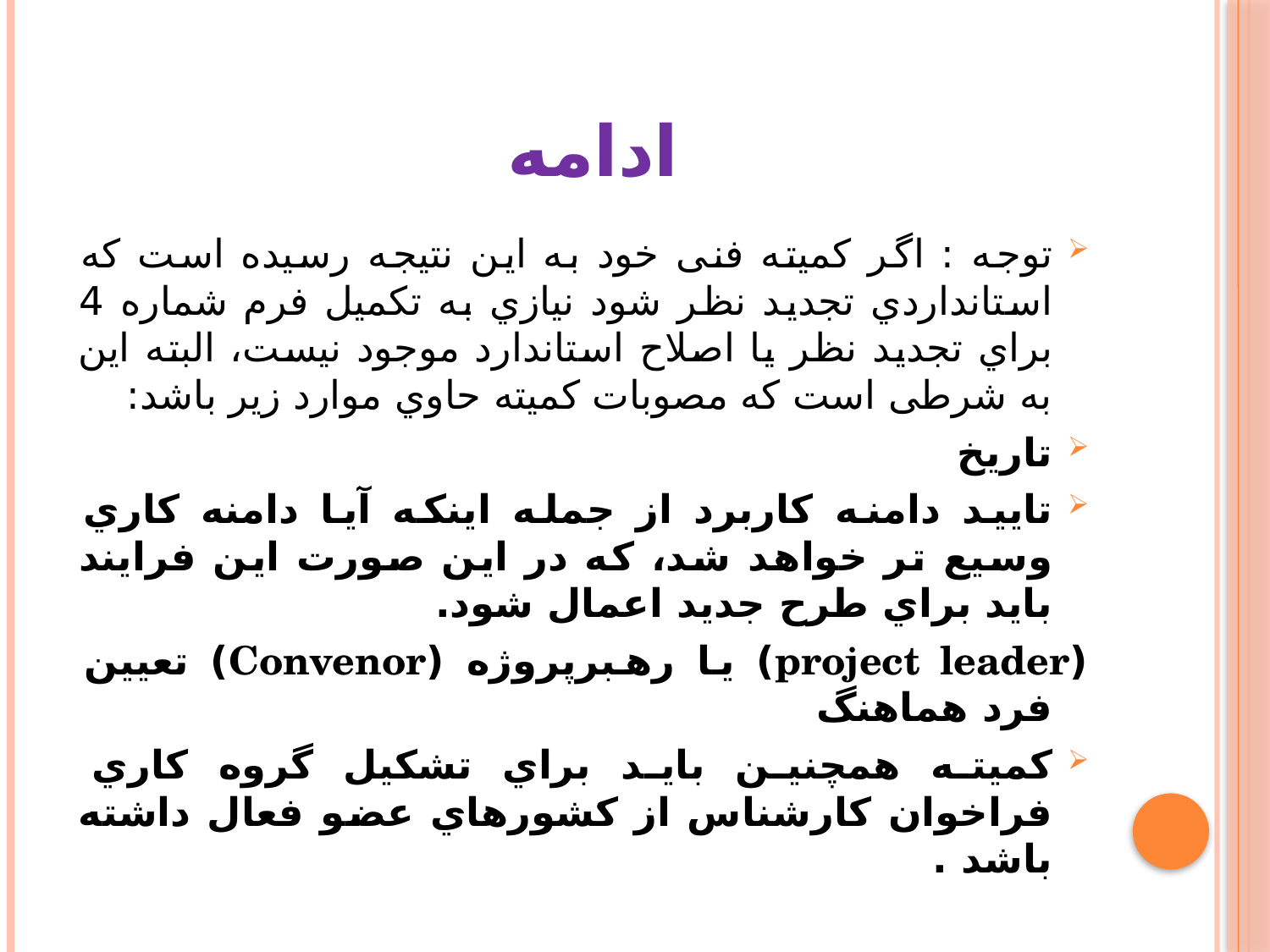

# ادامه
توجه : اگر کمیته فنی خود به این نتیجه رسیده است که استانداردي تجدید نظر شود نیازي به تکمیل فرم شماره 4 براي تجدید نظر یا اصلاح استاندارد موجود نیست، البته این به شرطی است که مصوبات کمیته حاوي موارد زیر باشد:
تاریخ
تایید دامنه کاربرد از جمله اینکه آیا دامنه کاري وسیع تر خواهد شد، که در این صورت این فرایند باید براي طرح جدید اعمال شود.
(project leader) یا رهبرپروژه (Convenor) تعیین فرد هماهنگ
کمیته همچنین باید براي تشکیل گروه کاري فراخوان کارشناس از کشورهاي عضو فعال داشته باشد .